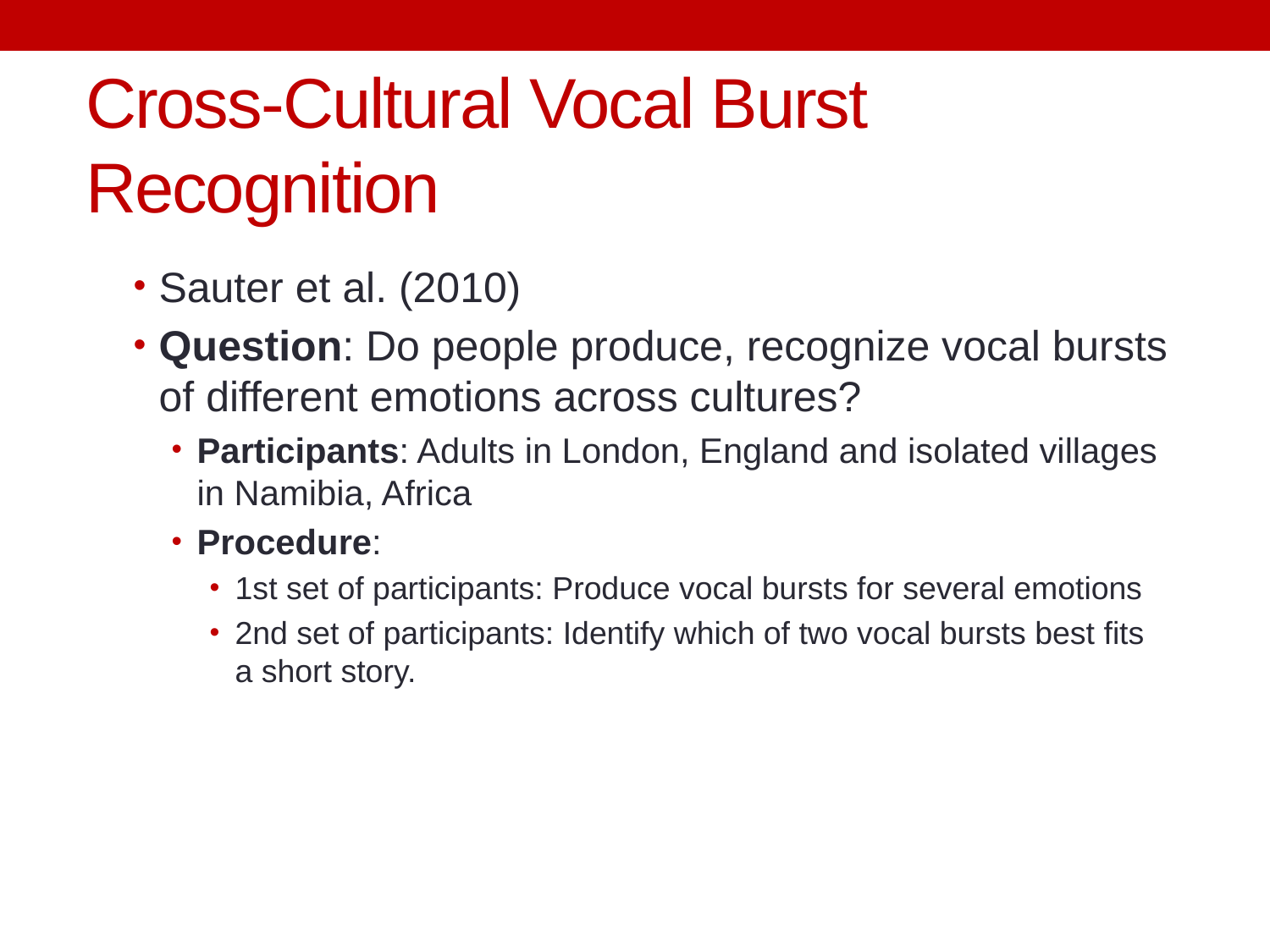

# Cross-Cultural Vocal Burst Recognition
Sauter et al. (2010)
Question: Do people produce, recognize vocal bursts of different emotions across cultures?
Participants: Adults in London, England and isolated villages in Namibia, Africa
Procedure:
1st set of participants: Produce vocal bursts for several emotions
2nd set of participants: Identify which of two vocal bursts best fits a short story.